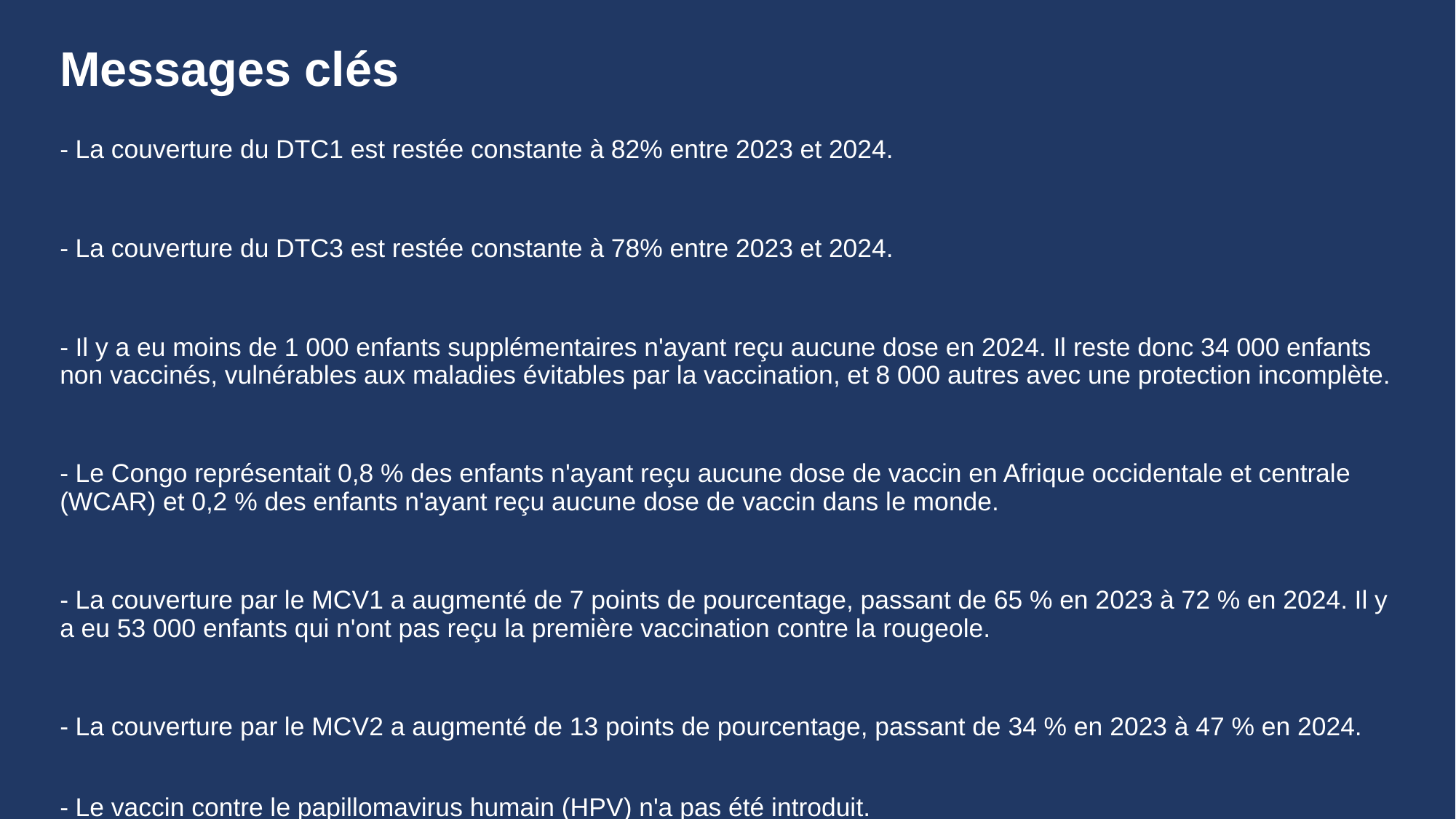

# Messages clés
- La couverture du DTC1 est restée constante à 82% entre 2023 et 2024.

- La couverture du DTC3 est restée constante à 78% entre 2023 et 2024.

- Il y a eu moins de 1 000 enfants supplémentaires n'ayant reçu aucune dose en 2024. Il reste donc 34 000 enfants non vaccinés, vulnérables aux maladies évitables par la vaccination, et 8 000 autres avec une protection incomplète.

- Le Congo représentait 0,8 % des enfants n'ayant reçu aucune dose de vaccin en Afrique occidentale et centrale (WCAR) et 0,2 % des enfants n'ayant reçu aucune dose de vaccin dans le monde.

- La couverture par le MCV1 a augmenté de 7 points de pourcentage, passant de 65 % en 2023 à 72 % en 2024. Il y a eu 53 000 enfants qui n'ont pas reçu la première vaccination contre la rougeole.

- La couverture par le MCV2 a augmenté de 13 points de pourcentage, passant de 34 % en 2023 à 47 % en 2024.

- Le vaccin contre le papillomavirus humain (HPV) n'a pas été introduit.